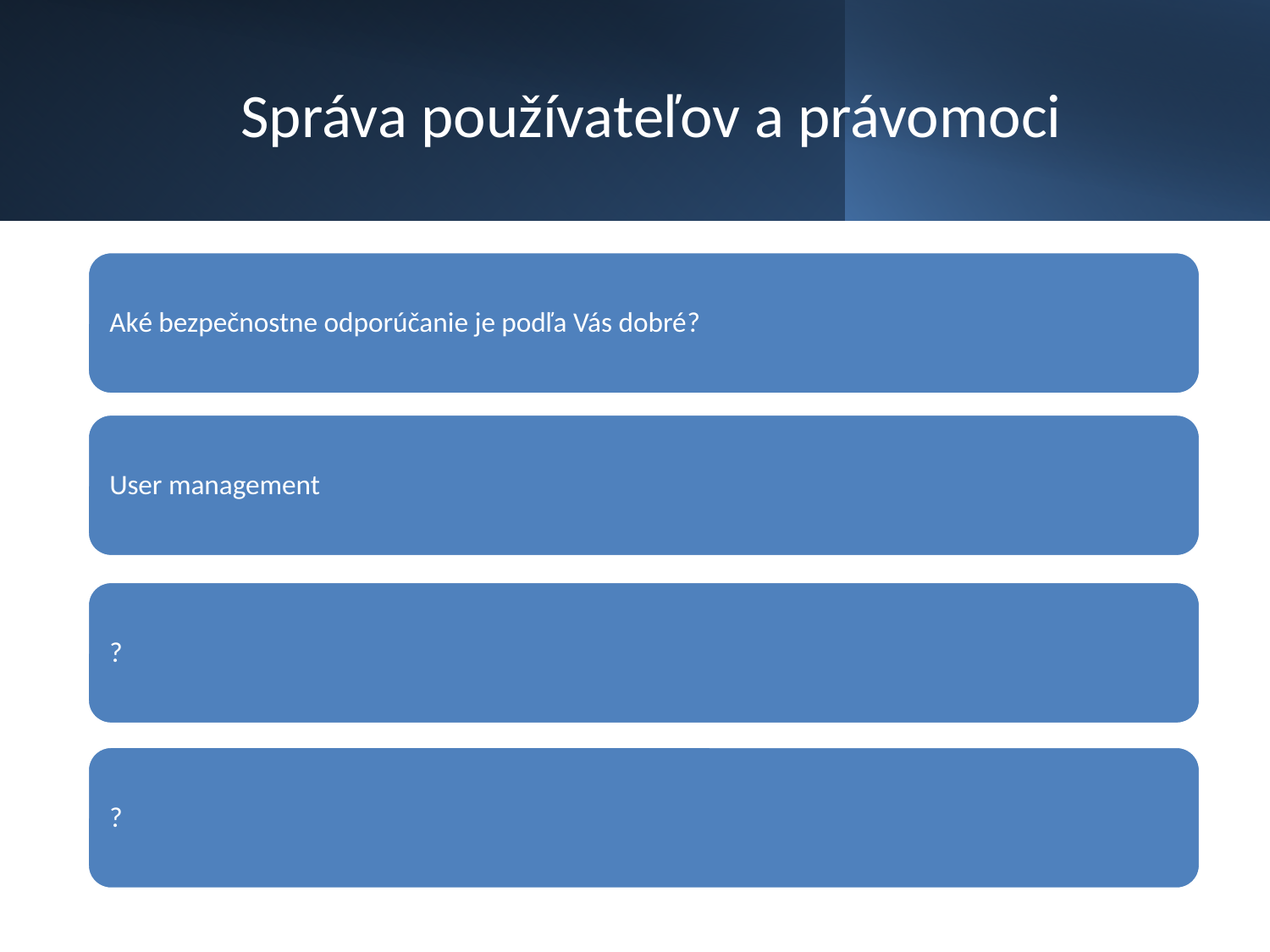

# Správa používateľov a právomoci
Aké bezpečnostne odporúčanie je podľa Vás dobré?
User management
?
?